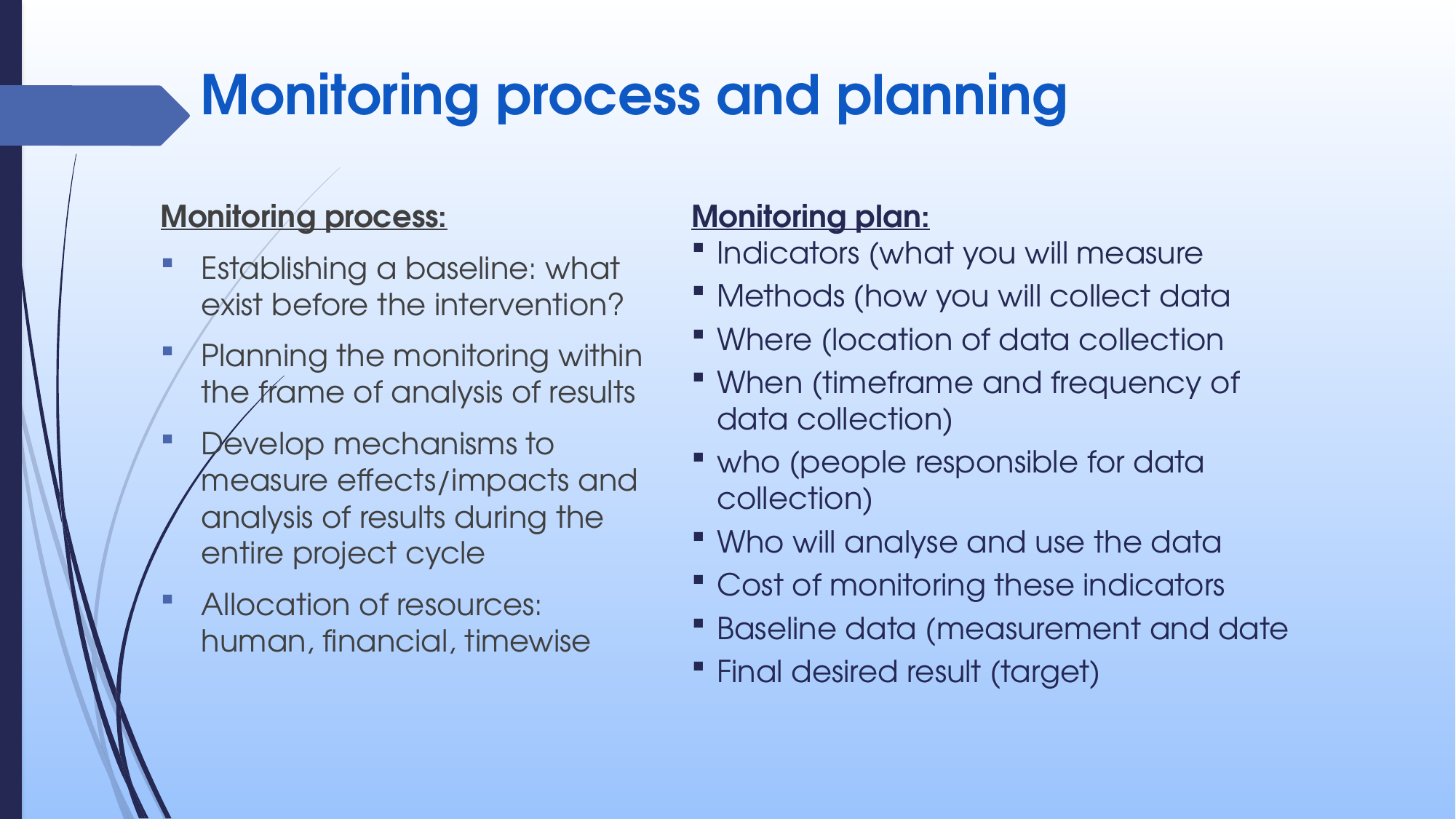

# Monitoring process and planning
Monitoring process:
Establishing a baseline: what exist before the intervention?
Planning the monitoring within the frame of analysis of results
Develop mechanisms to measure effects/impacts and analysis of results during the entire project cycle
Allocation of resources: human, financial, timewise
Monitoring plan:
Indicators (what you will measure
Methods (how you will collect data
Where (location of data collection
When (timeframe and frequency of data collection)
who (people responsible for data collection)
Who will analyse and use the data
Cost of monitoring these indicators
Baseline data (measurement and date
Final desired result (target)